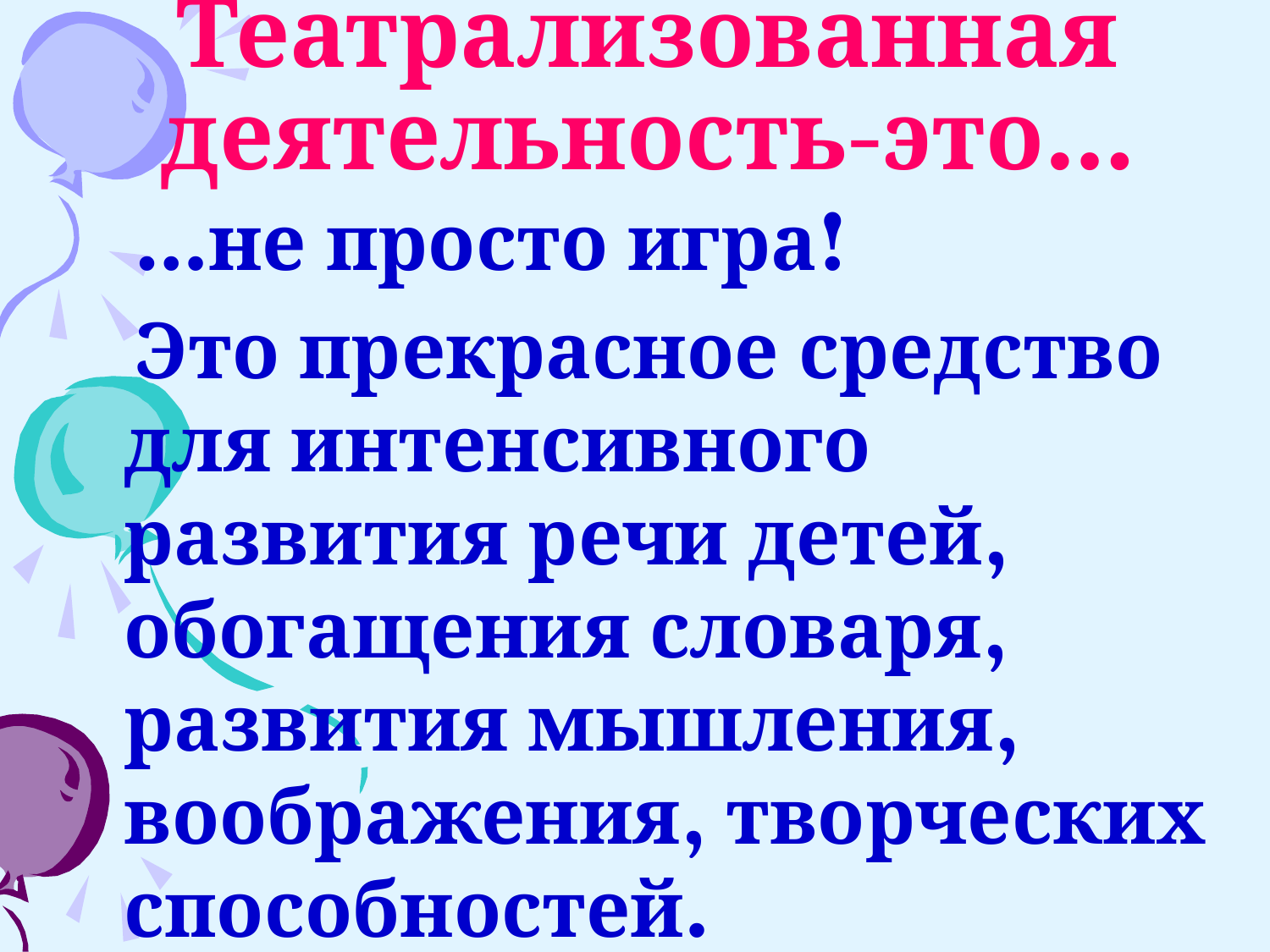

# Театрализованная деятельность-это…
   …не просто игра!
   Это прекрасное средство для интенсивного развития речи детей, обогащения словаря, развития мышления, воображения, творческих способностей.